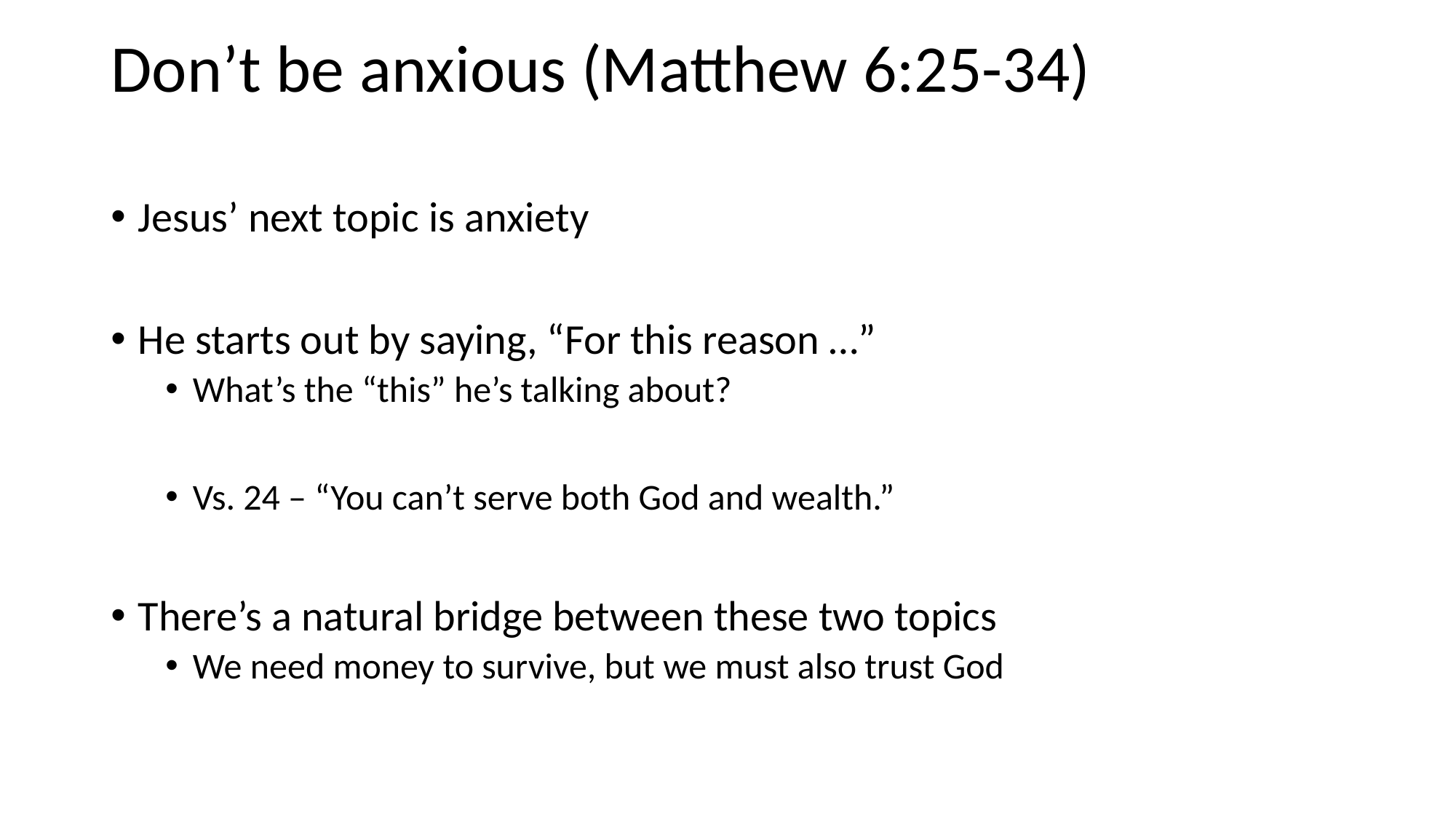

# Don’t be anxious (Matthew 6:25-34)

Jesus’ next topic is anxiety

He starts out by saying, “For this reason …”
What’s the “this” he’s talking about?

Vs. 24 – “You can’t serve both God and wealth.”

There’s a natural bridge between these two topics
We need money to survive, but we must also trust God